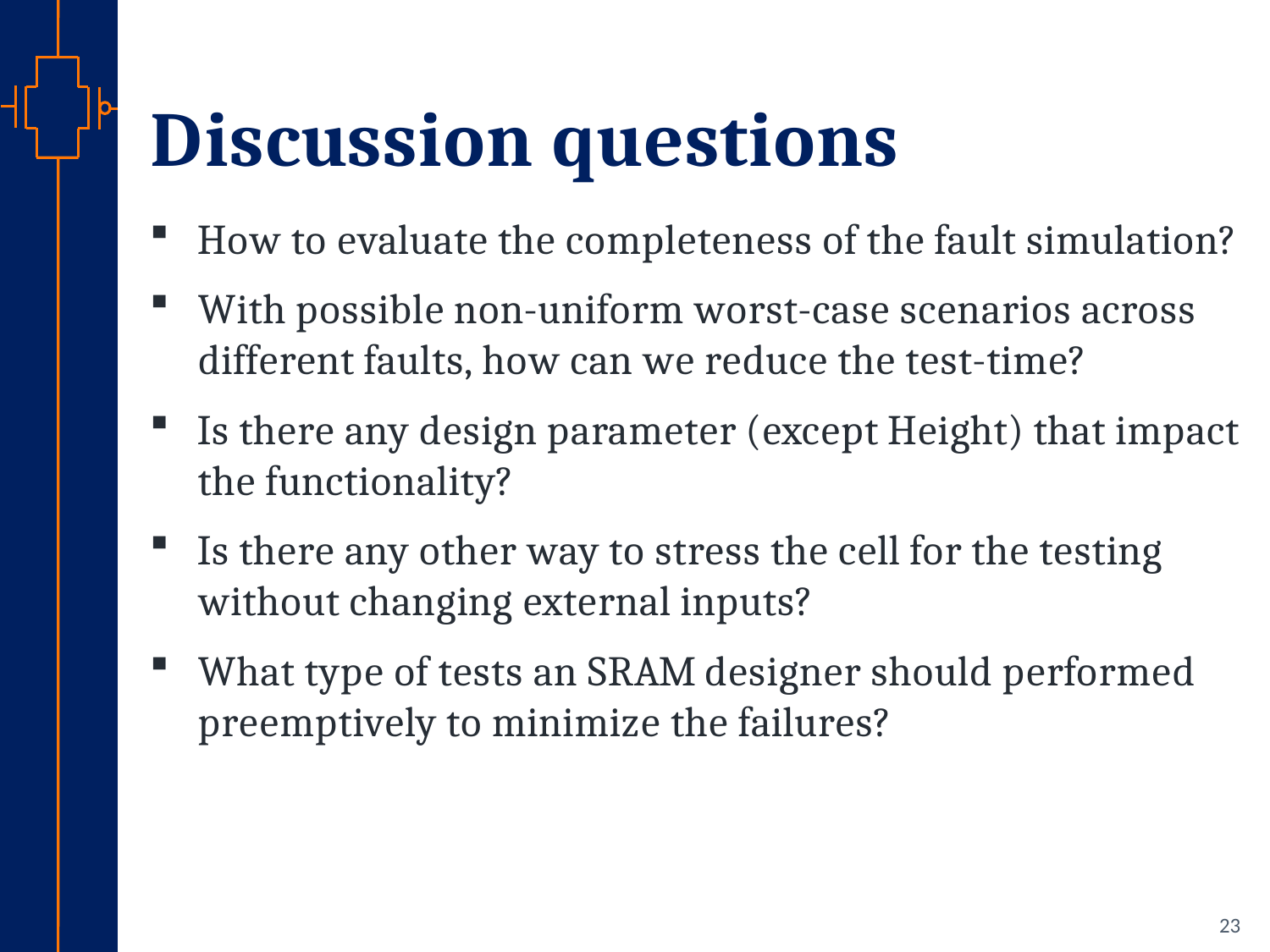

# Discussion questions
How to evaluate the completeness of the fault simulation?
With possible non-uniform worst-case scenarios across different faults, how can we reduce the test-time?
Is there any design parameter (except Height) that impact the functionality?
Is there any other way to stress the cell for the testing without changing external inputs?
What type of tests an SRAM designer should performed preemptively to minimize the failures?

23